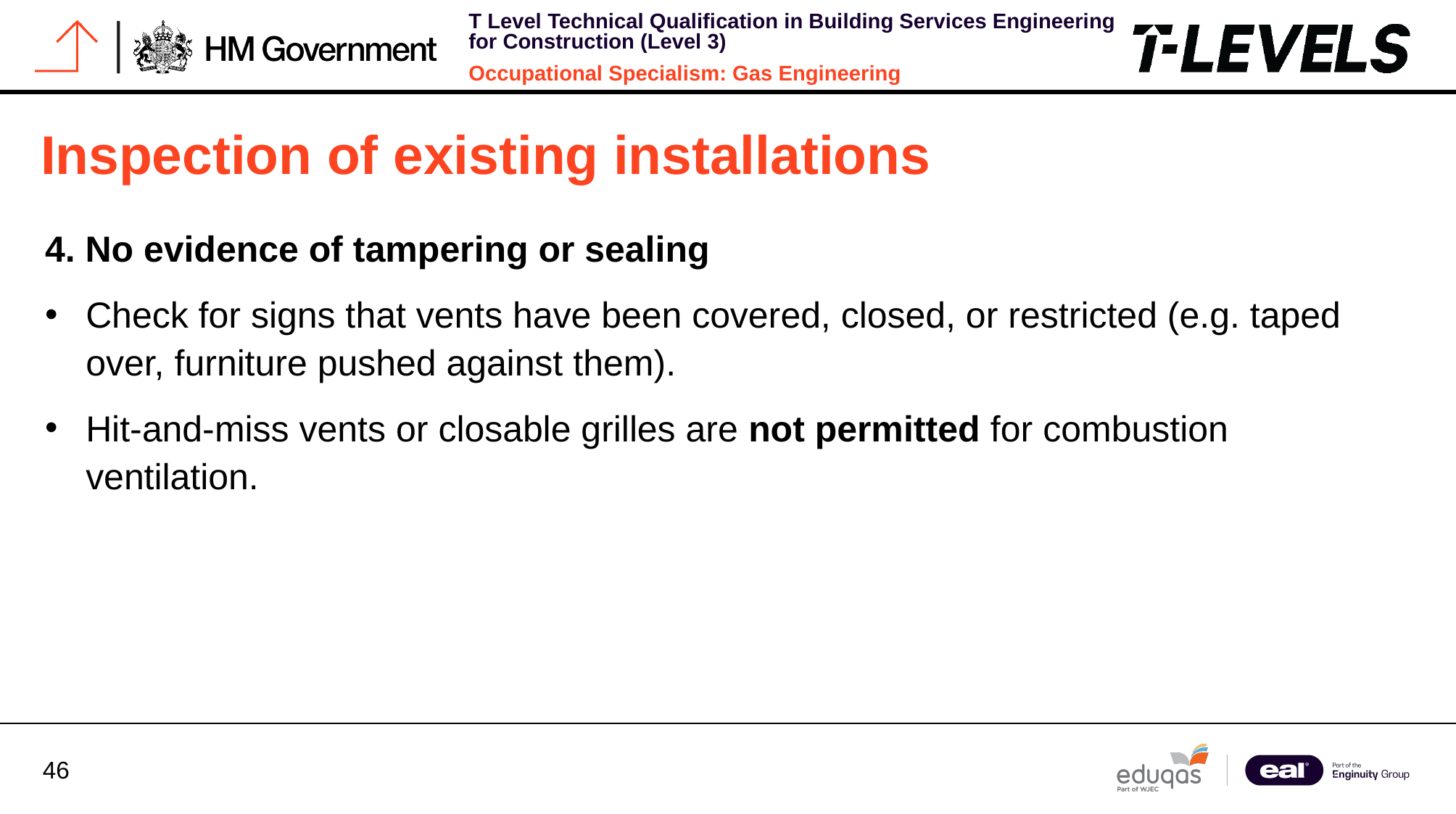

# Inspection of existing installations
4. No evidence of tampering or sealing
Check for signs that vents have been covered, closed, or restricted (e.g. taped over, furniture pushed against them).
Hit-and-miss vents or closable grilles are not permitted for combustion ventilation.